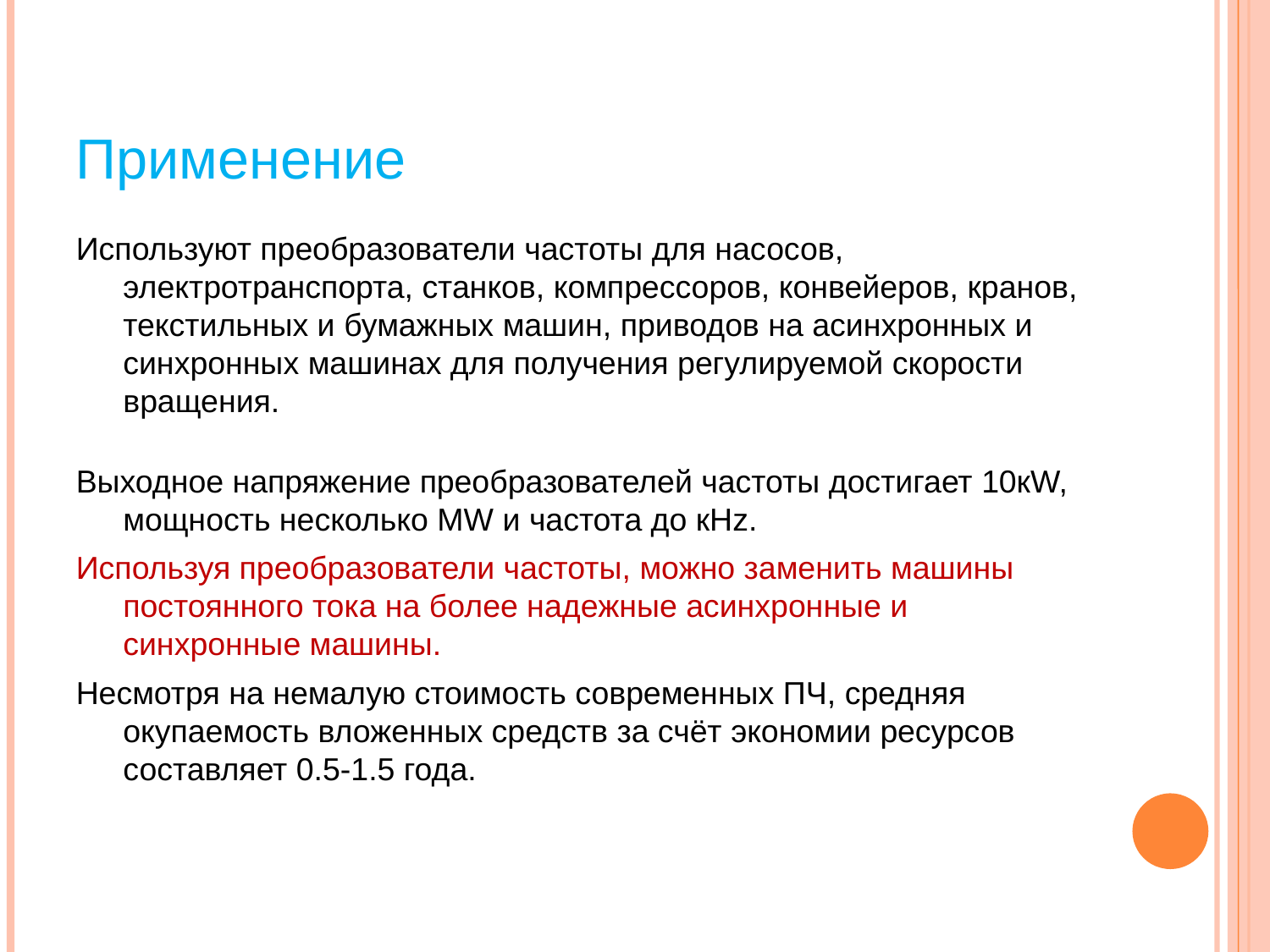

# Применение
Используют преобразователи частоты для насосов, электротранспорта, станков, компрессоров, конвейеров, кранов, текстильных и бумажных машин, приводов на асинхронных и синхронных машинах для получения регулируемой скорости вращения.
Выходное напряжение преобразователей частоты достигает 10кW, мощность несколько МW и частота до кНz.
Используя преобразователи частоты, можно заменить машины постоянного тока на более надежные асинхронные и синхронные машины.
Несмотря на немалую стоимость современных ПЧ, средняя окупаемость вложенных средств за счёт экономии ресурсов составляет 0.5-1.5 года.